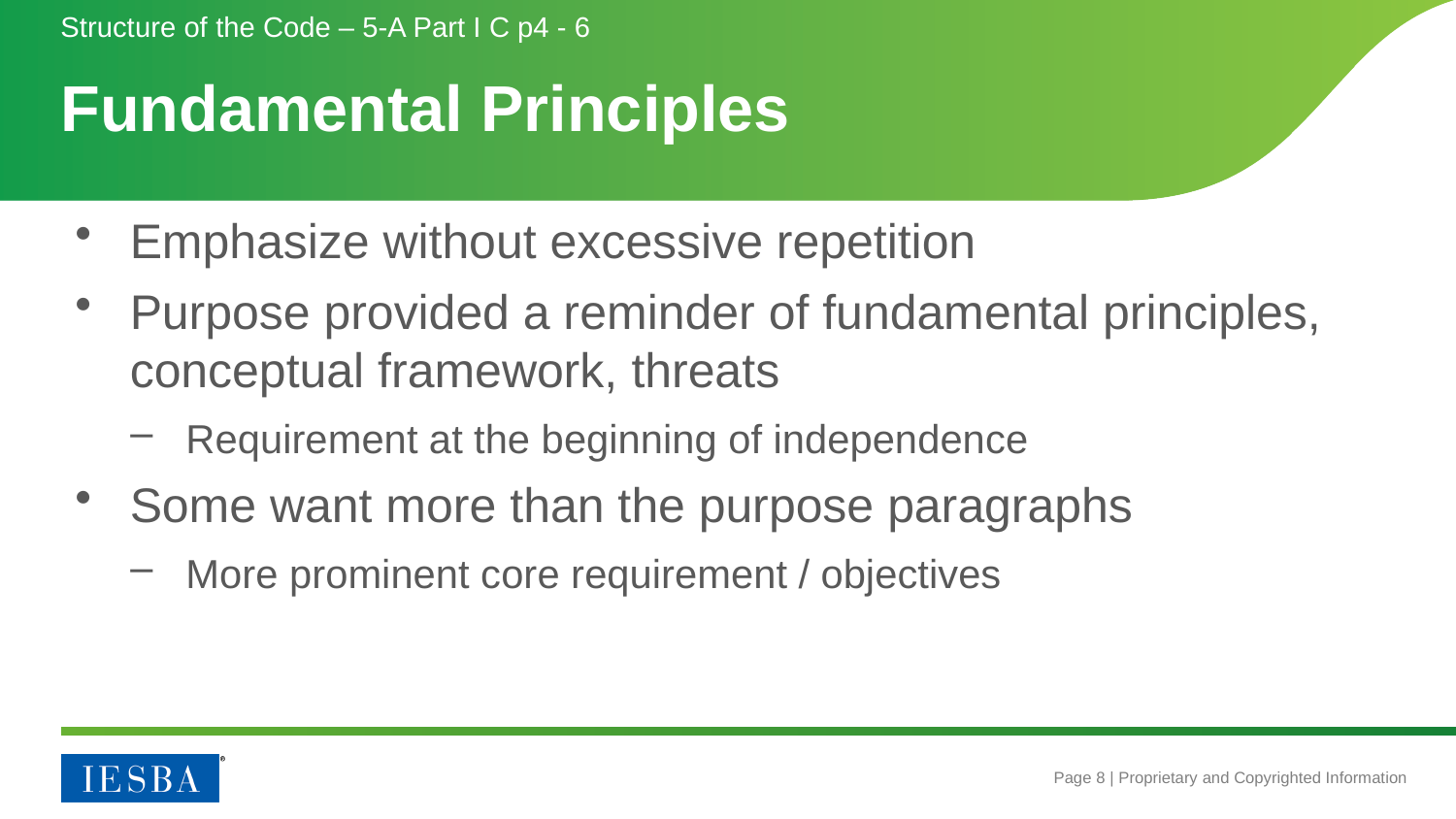

Structure of the Code – 5-A Part I C p4 - 6

# Fundamental Principles
Emphasize without excessive repetition
Purpose provided a reminder of fundamental principles, conceptual framework, threats
Requirement at the beginning of independence
Some want more than the purpose paragraphs
More prominent core requirement / objectives